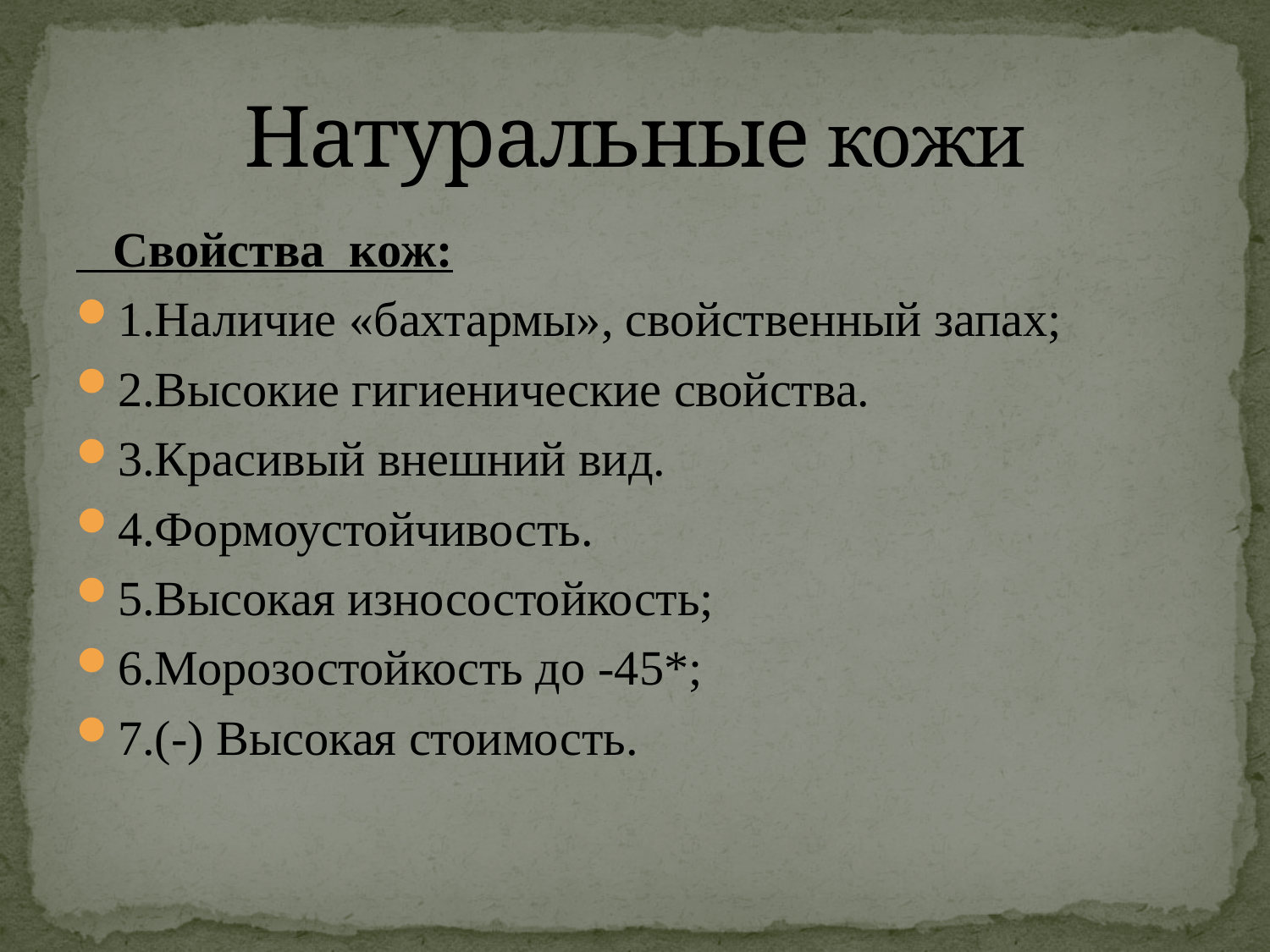

# Натуральные кожи
   Свойства  кож:
1.Наличие «бахтармы», свойственный запах;
2.Высокие гигиенические свойства.
3.Красивый внешний вид.
4.Формоустойчивость.
5.Высокая износостойкость;
6.Морозостойкость до -45*;
7.(-) Высокая стоимость.